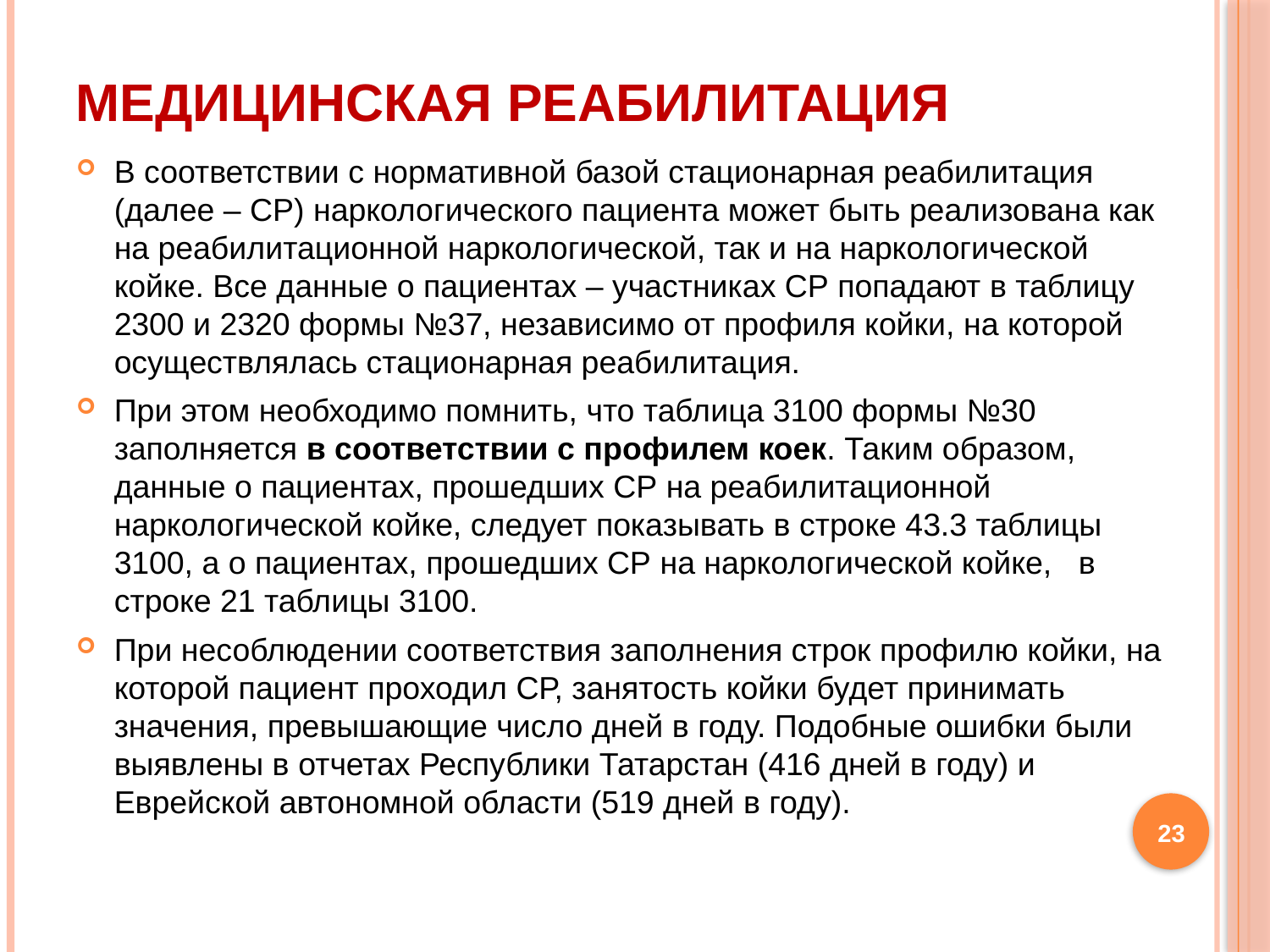

# Медицинская реабилитация
В соответствии с нормативной базой стационарная реабилитация  (далее – СР) наркологического пациента может быть реализована как на реабилитационной наркологической, так и на наркологической койке. Все данные о пациентах – участниках СР попадают в таблицу 2300 и 2320 формы №37, независимо от профиля койки, на которой осуществлялась стационарная реабилитация.
При этом необходимо помнить, что таблица 3100 формы №30 заполняется в соответствии с профилем коек. Таким образом, данные о пациентах, прошедших СР на реабилитационной наркологической койке, следует показывать в строке 43.3 таблицы 3100, а о пациентах, прошедших СР на наркологической койке,   в строке 21 таблицы 3100.
При несоблюдении соответствия заполнения строк профилю койки, на которой пациент проходил СР, занятость койки будет принимать значения, превышающие число дней в году. Подобные ошибки были выявлены в отчетах Республики Татарстан (416 дней в году) и Еврейской автономной области (519 дней в году).
23